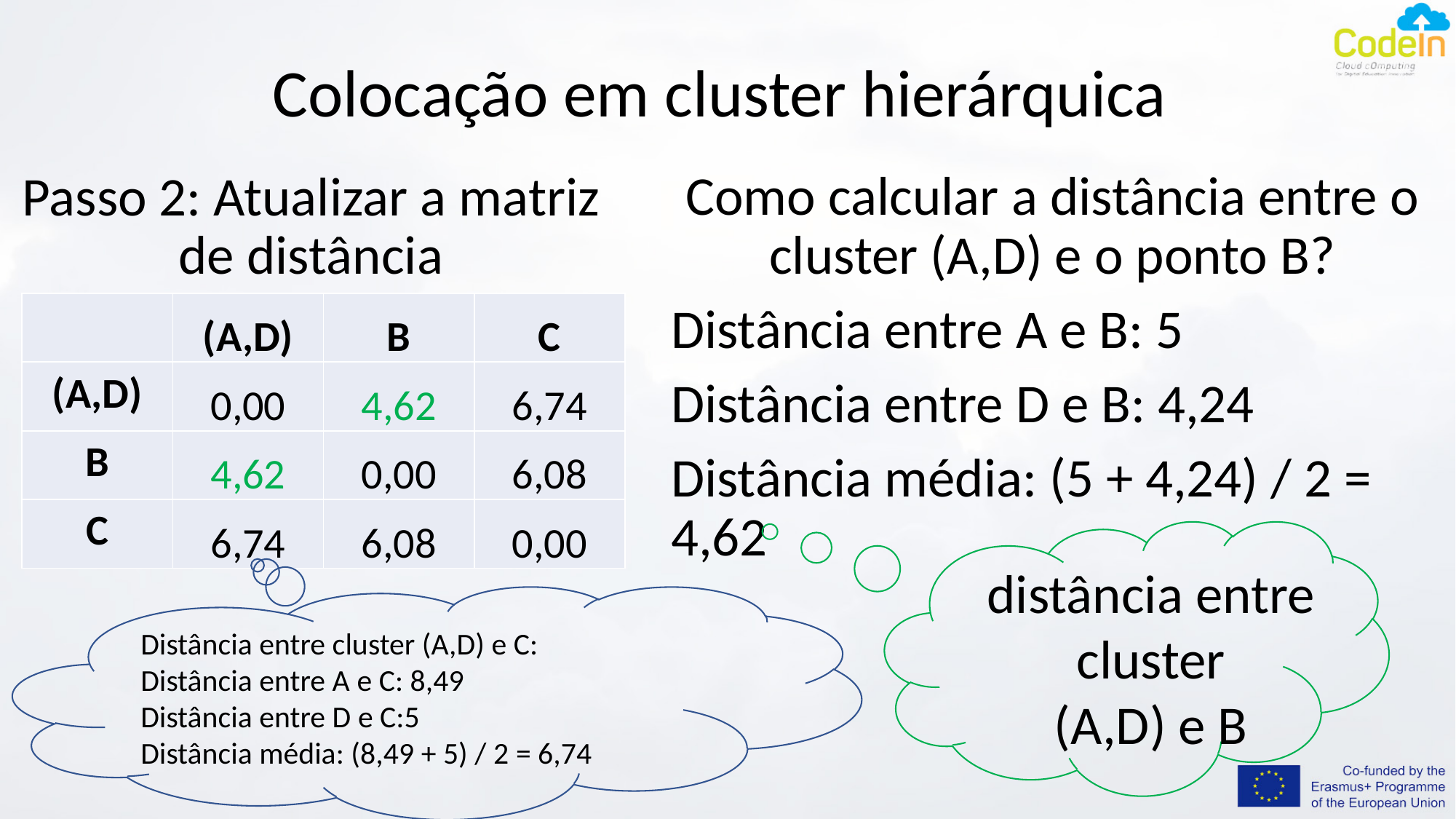

# Colocação em cluster hierárquica
Passo 2: Atualizar a matriz de distância
Como calcular a distância entre o cluster (A,D) e o ponto B?
Distância entre A e B: 5
Distância entre D e B: 4,24
Distância média: (5 + 4,24) / 2 = 4,62

|  | (A,D) | B | C |
| --- | --- | --- | --- |
| (A,D) | 0,00 | 4,62 | 6,74 |
| B | 4,62 | 0,00 | 6,08 |
| C | 6,74 | 6,08 | 0,00 |

distância entre cluster
(A,D) e B
Distância entre cluster (A,D) e C:
Distância entre A e C: 8,49
Distância entre D e C:5
Distância média: (8,49 + 5) / 2 = 6,74